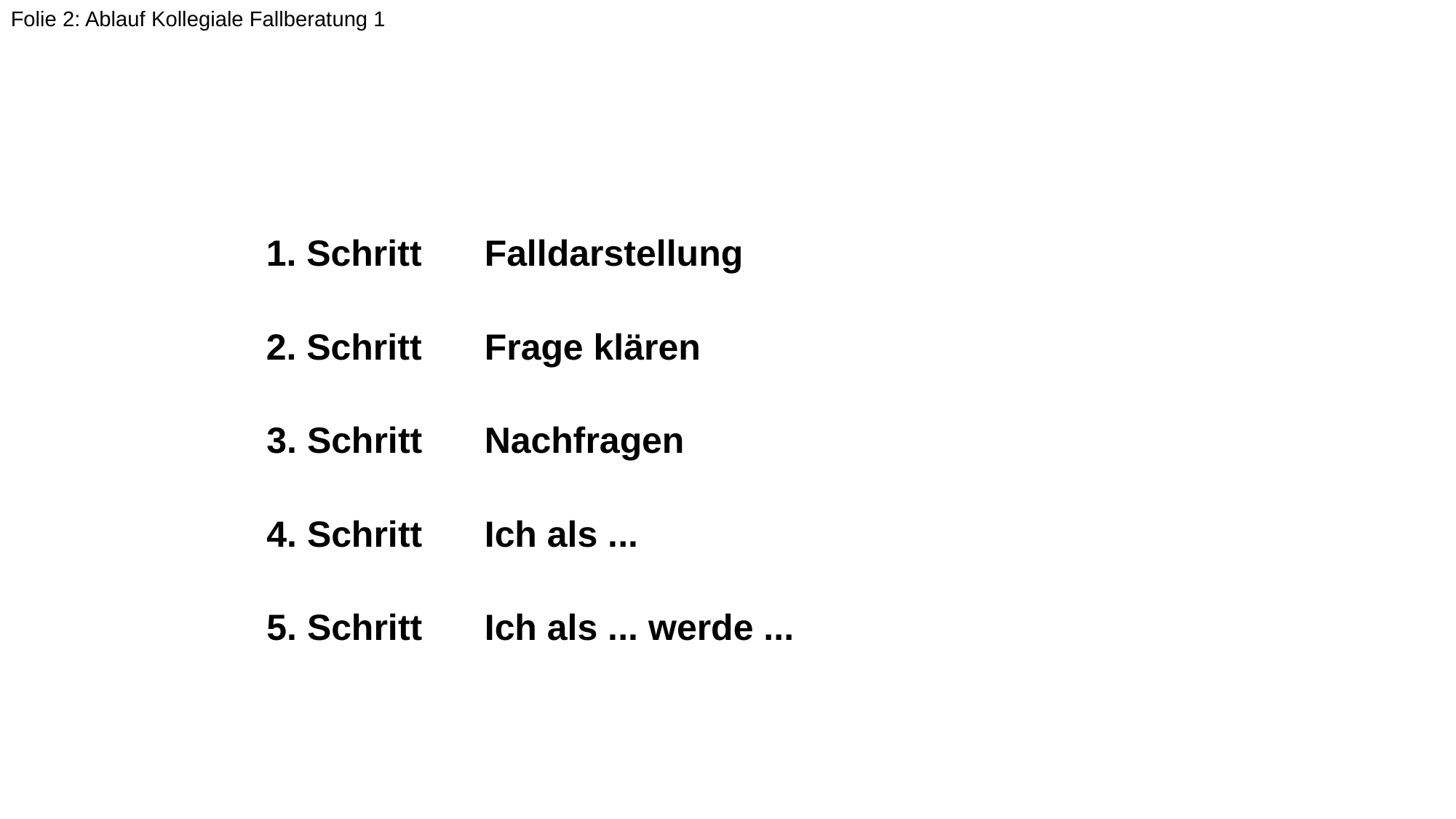

Folie 2: Ablauf Kollegiale Fallberatung 1

1. Schritt	Falldarstellung

2. Schritt	Frage klären

3. Schritt	Nachfragen

4. Schritt	Ich als ...

5. Schritt	Ich als ... werde ...